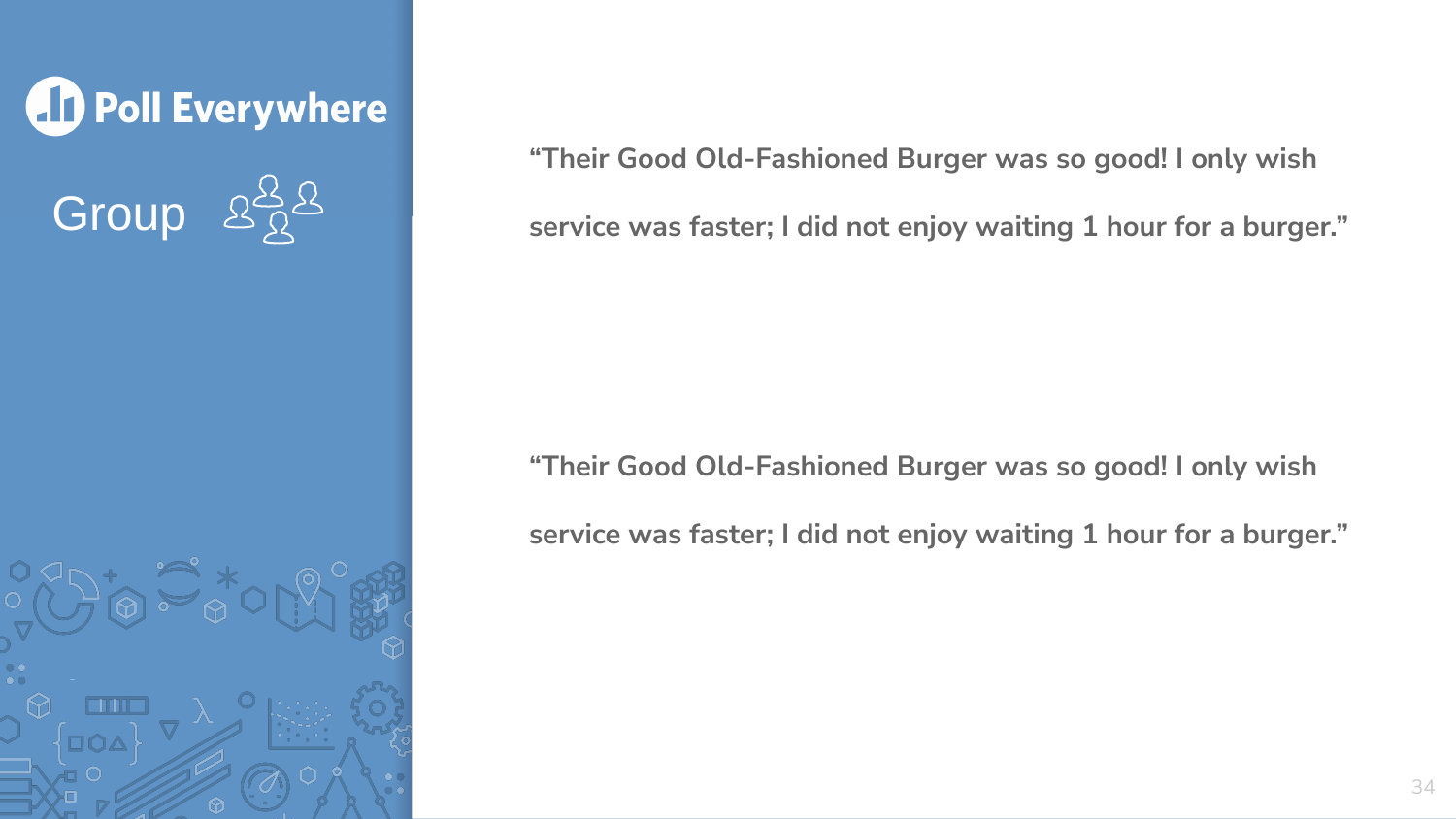

“Their Good Old-Fashioned Burger was so good! I only wish service was faster; I did not enjoy waiting 1 hour for a burger.”

“Their Good Old-Fashioned Burger was so good! I only wish service was faster; I did not enjoy waiting 1 hour for a burger.”

#

34